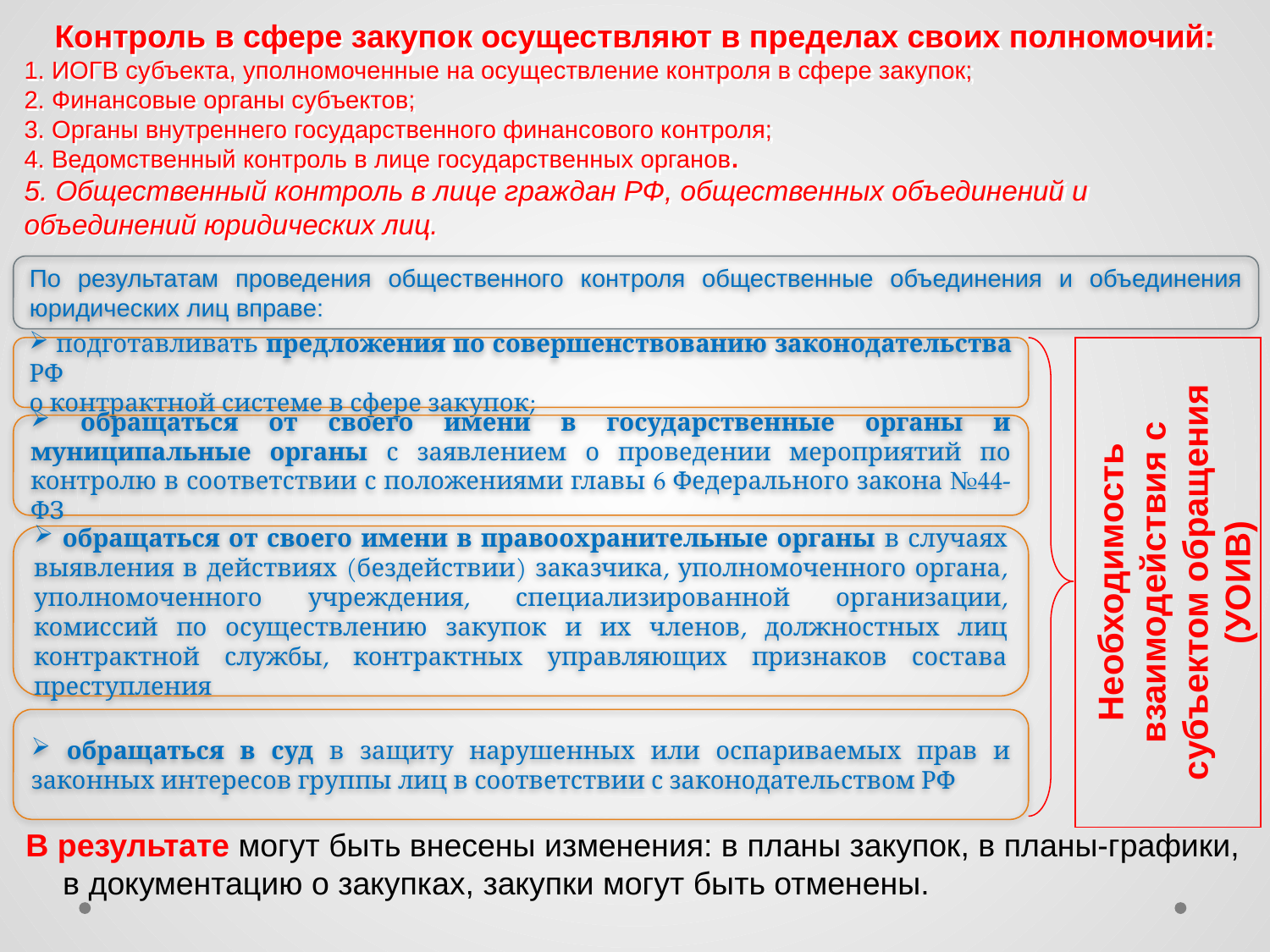

Контроль в сфере закупок осуществляют в пределах своих полномочий:
1. ИОГВ субъекта, уполномоченные на осуществление контроля в сфере закупок;
2. Финансовые органы субъектов;
3. Органы внутреннего государственного финансового контроля;
4. Ведомственный контроль в лице государственных органов.
5. Общественный контроль в лице граждан РФ, общественных объединений и объединений юридических лиц.

По результатам проведения общественного контроля общественные объединения и объединения юридических лиц вправе:

Необходимость взаимодействия с субъектом обращения (УОИВ)

 подготавливать предложения по совершенствованию законодательства РФ
о контрактной системе в сфере закупок;
 обращаться от своего имени в государственные органы и муниципальные органы с заявлением о проведении мероприятий по контролю в соответствии с положениями главы 6 Федерального закона №44-ФЗ
 обращаться от своего имени в правоохранительные органы в случаях выявления в действиях (бездействии) заказчика, уполномоченного органа, уполномоченного учреждения, специализированной организации, комиссий по осуществлению закупок и их членов, должностных лиц контрактной службы, контрактных управляющих признаков состава преступления
 обращаться в суд в защиту нарушенных или оспариваемых прав и законных интересов группы лиц в соответствии с законодательством РФ
В результате могут быть внесены изменения: в планы закупок, в планы-графики, в документацию о закупках, закупки могут быть отменены.